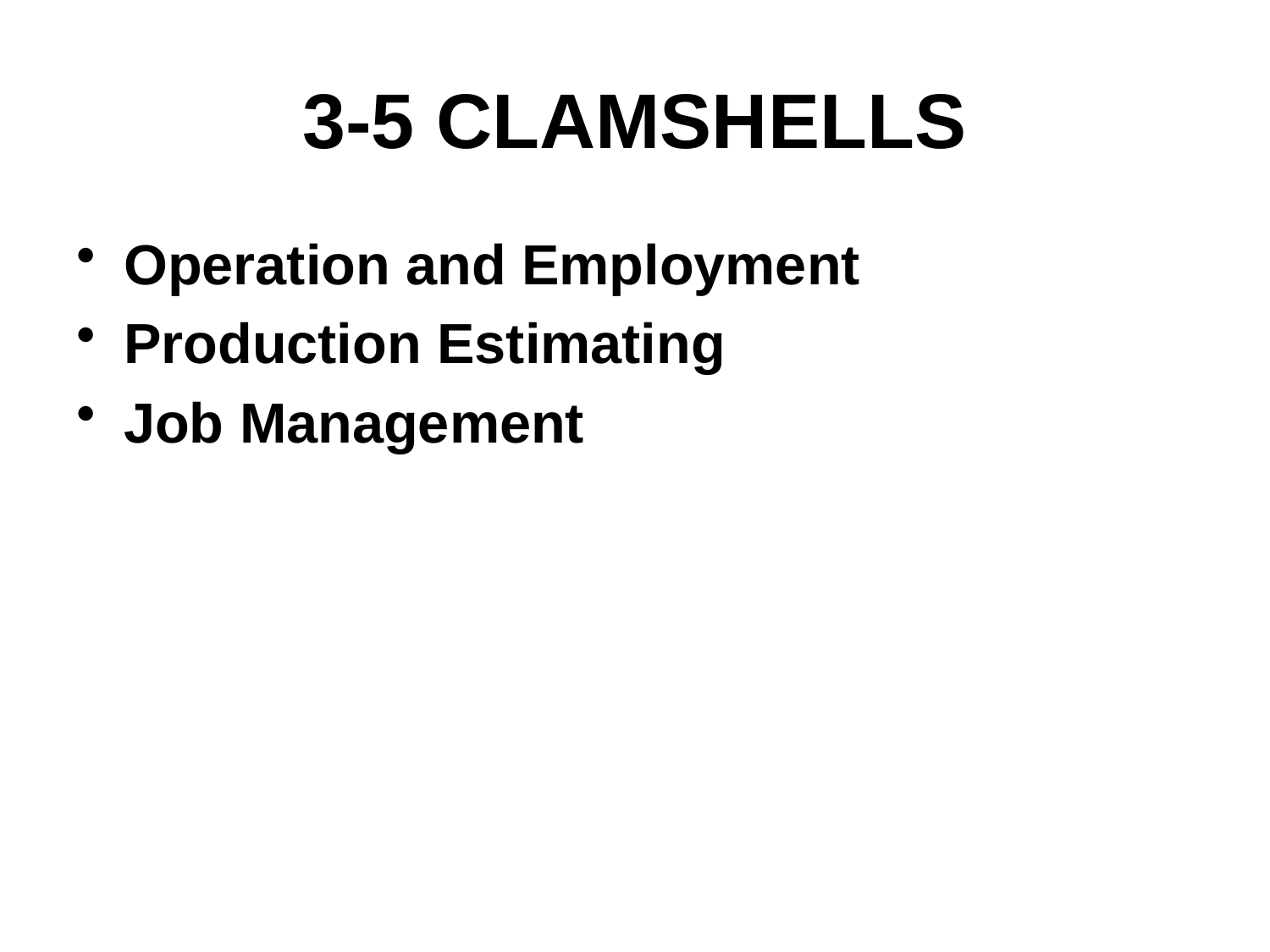

# 3-5 CLAMSHELLS
Operation and Employment
Production Estimating
Job Management